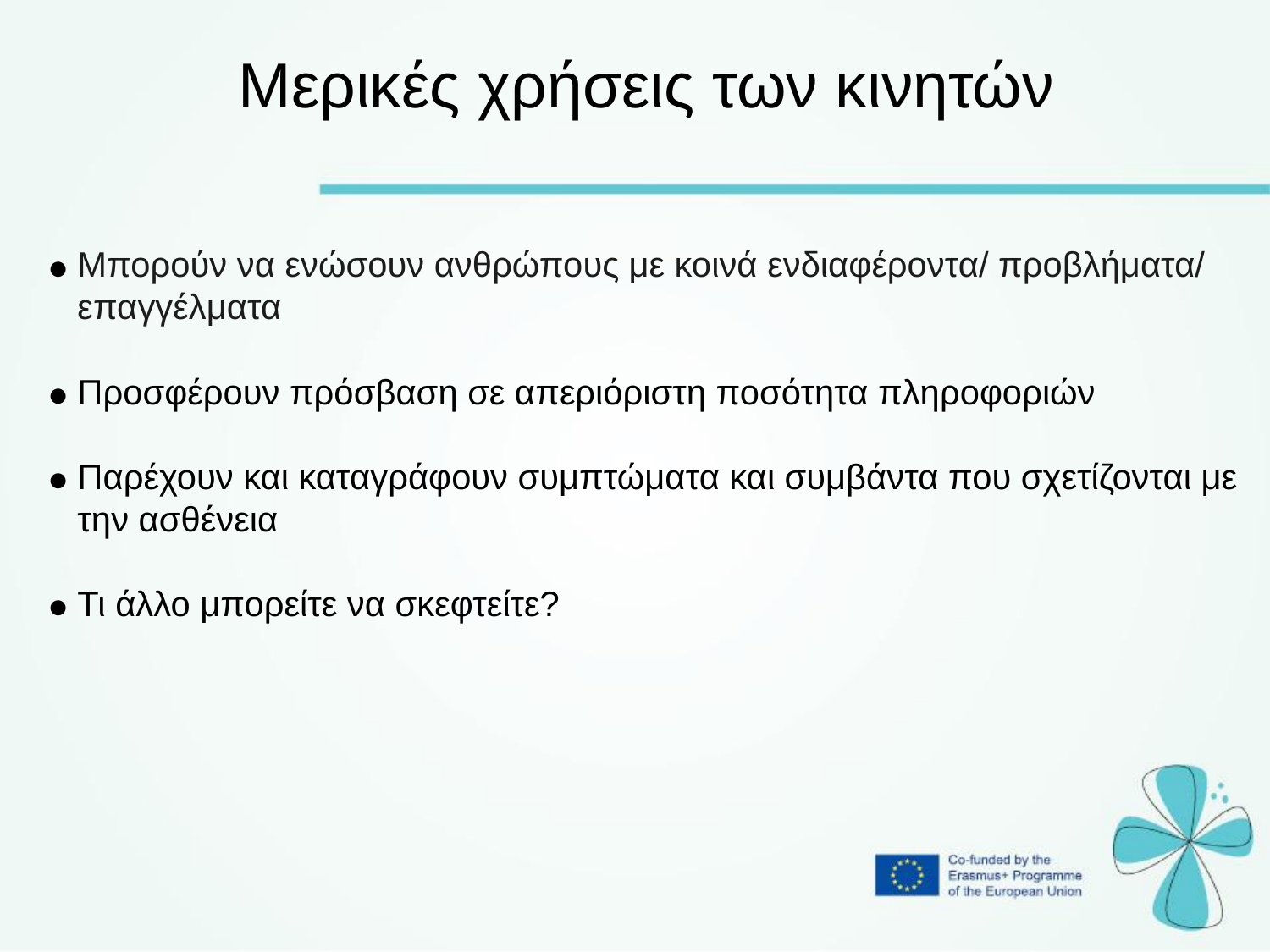

Μερικές χρήσεις των κινητών
Μπορούν να ενώσουν ανθρώπους με κοινά ενδιαφέροντα/ προβλήματα/ επαγγέλματα

Προσφέρουν πρόσβαση σε απεριόριστη ποσότητα πληροφοριών

Παρέχουν και καταγράφουν συμπτώματα και συμβάντα που σχετίζονται με την ασθένεια

Τι άλλο μπορείτε να σκεφτείτε?